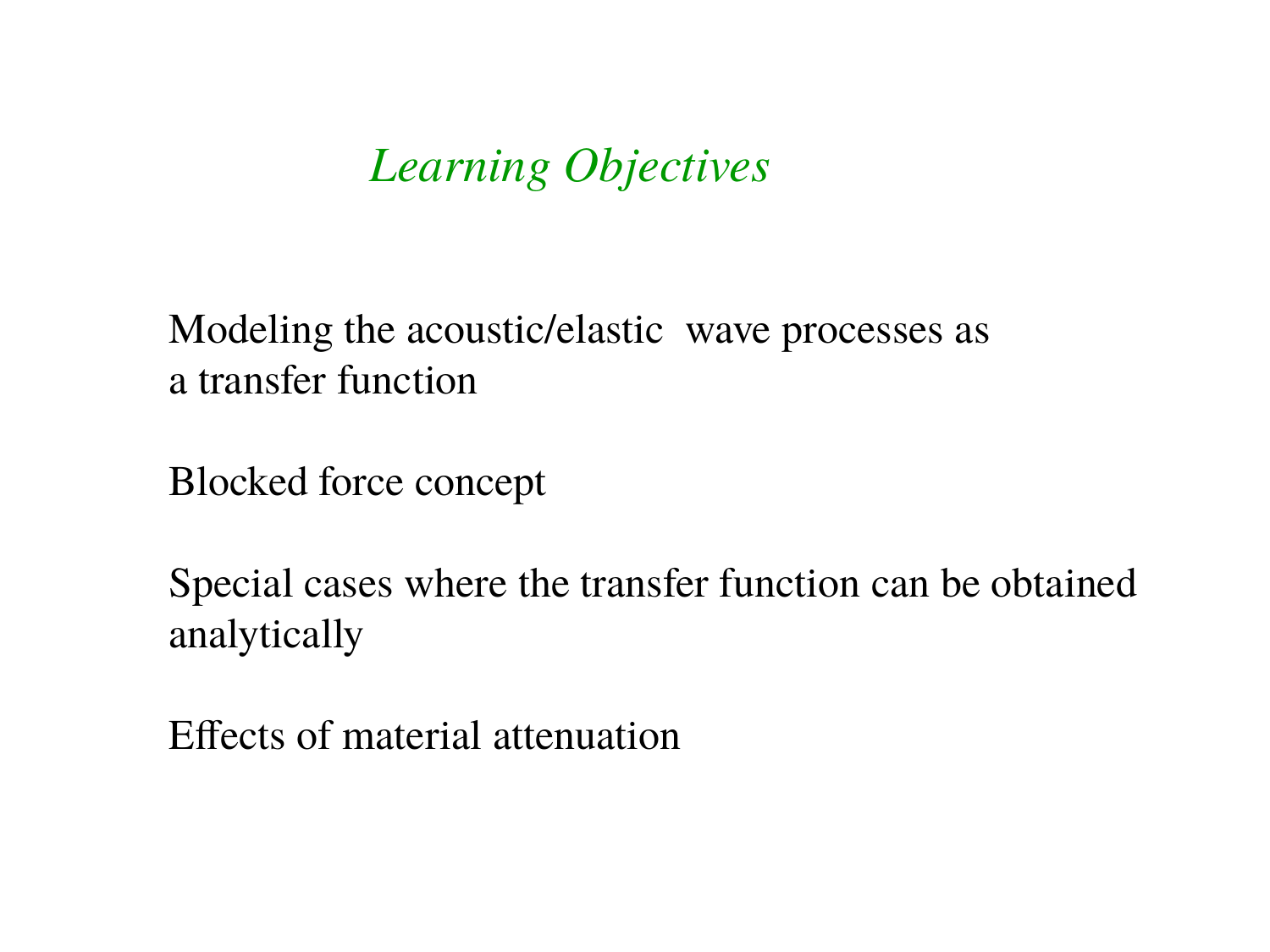

Learning Objectives

Modeling the acoustic/elastic  wave processes as
a transfer function

Blocked force concept

Special cases where the transfer function can be obtained analytically

Effects of material attenuation